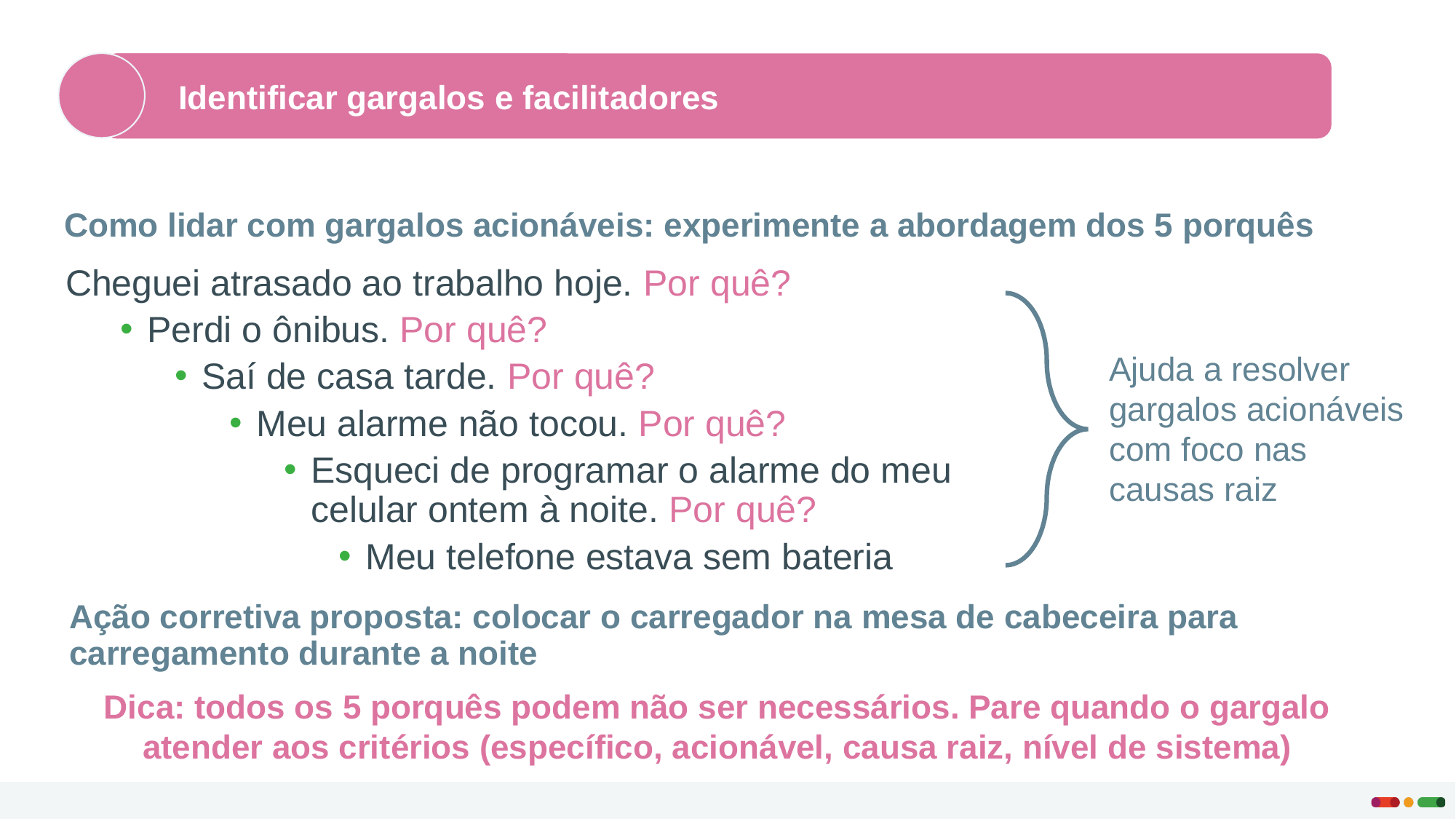

Identificar gargalos e facilitadores

Como lidar com gargalos acionáveis: experimente a abordagem dos 5 porquês

Cheguei atrasado ao trabalho hoje. Por quê?
Perdi o ônibus. Por quê?
Saí de casa tarde. Por quê?
Meu alarme não tocou. Por quê?
Esqueci de programar o alarme do meu celular ontem à noite. Por quê?
Meu telefone estava sem bateria

Ajuda a resolver gargalos acionáveis com foco nas causas raiz
Ação corretiva proposta: colocar o carregador na mesa de cabeceira para carregamento durante a noite
Dica: todos os 5 porquês podem não ser necessários. Pare quando o gargalo atender aos critérios (específico, acionável, causa raiz, nível de sistema)